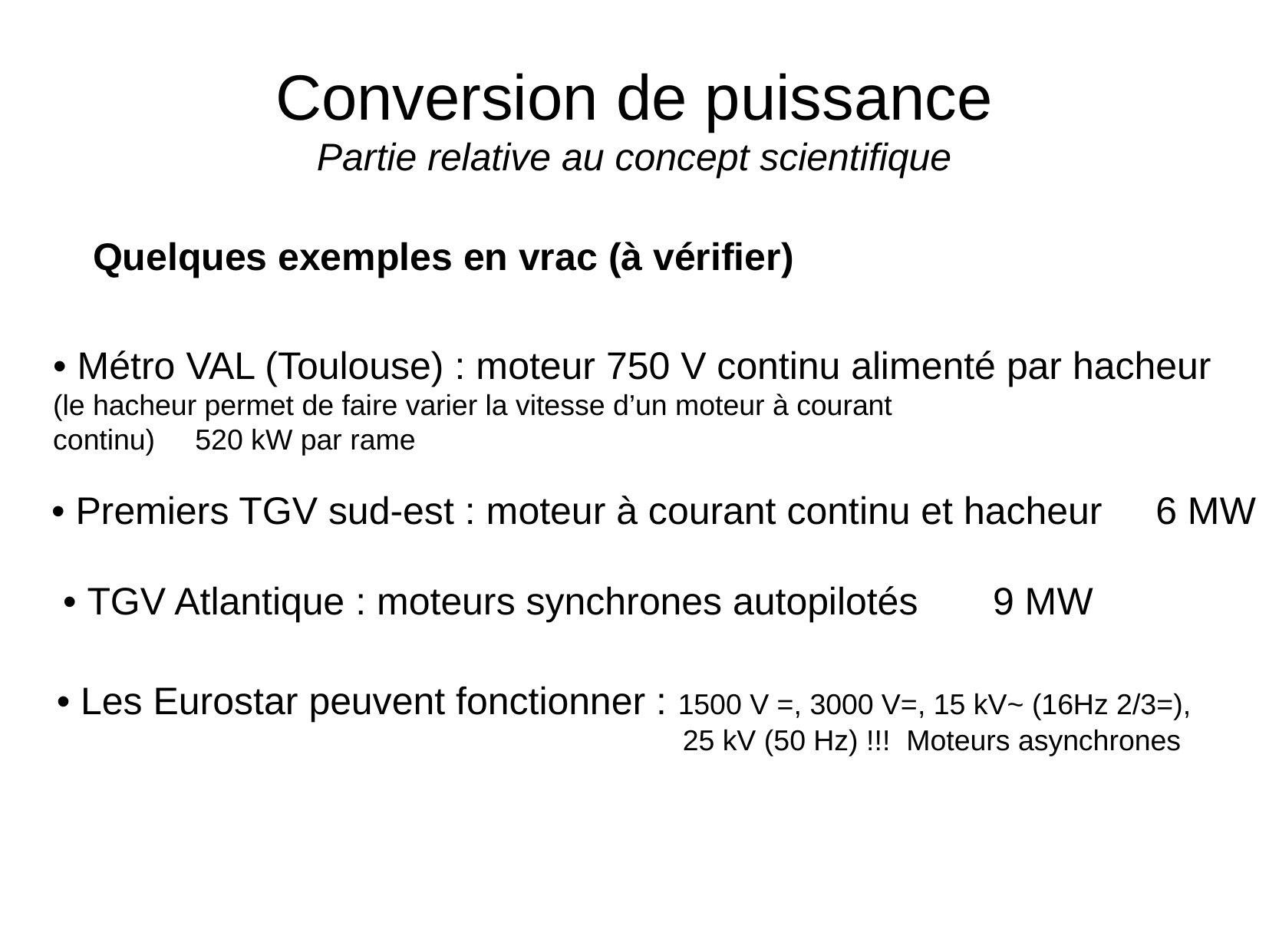

# Conversion de puissance Partie relative au concept scientifique
Quelques exemples en vrac (à vérifier)
• Métro VAL (Toulouse) : moteur 750 V continu alimenté par hacheur
(le hacheur permet de faire varier la vitesse d’un moteur à courant
continu)     520 kW par rame
• Premiers TGV sud-est : moteur à courant continu et hacheur     6 MW
• TGV Atlantique : moteurs synchrones autopilotés       9 MW
• Les Eurostar peuvent fonctionner : 1500 V =, 3000 V=, 15 kV~ (16Hz 2/3=),
                                                                              25 kV (50 Hz) !!!  Moteurs asynchrones